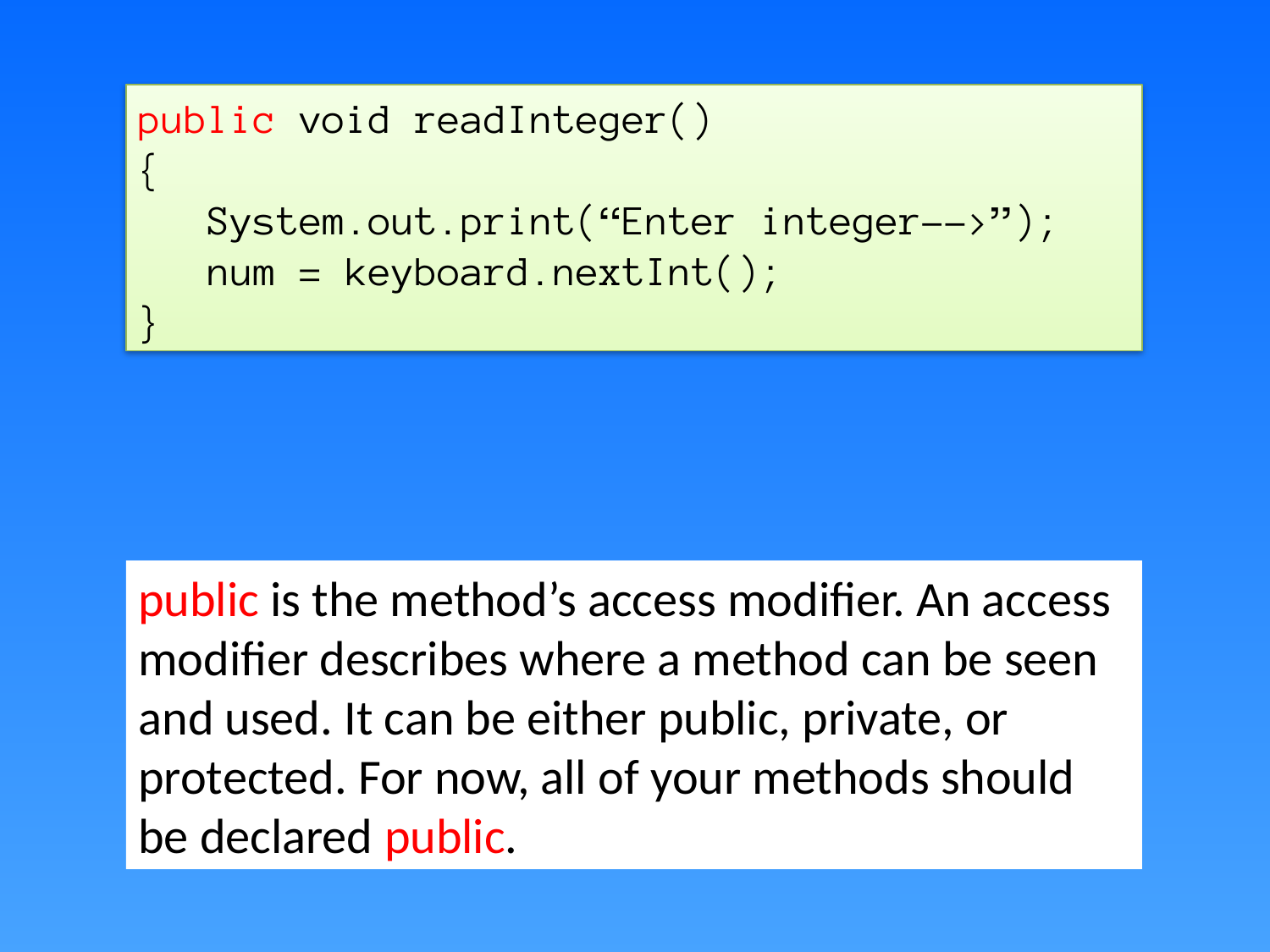

public void readInteger()
{
   System.out.print(“Enter integer-->”);
   num = keyboard.nextInt();
}
public is the method’s access modifier. An access modifier describes where a method can be seen and used. It can be either public, private, or protected. For now, all of your methods should be declared public.